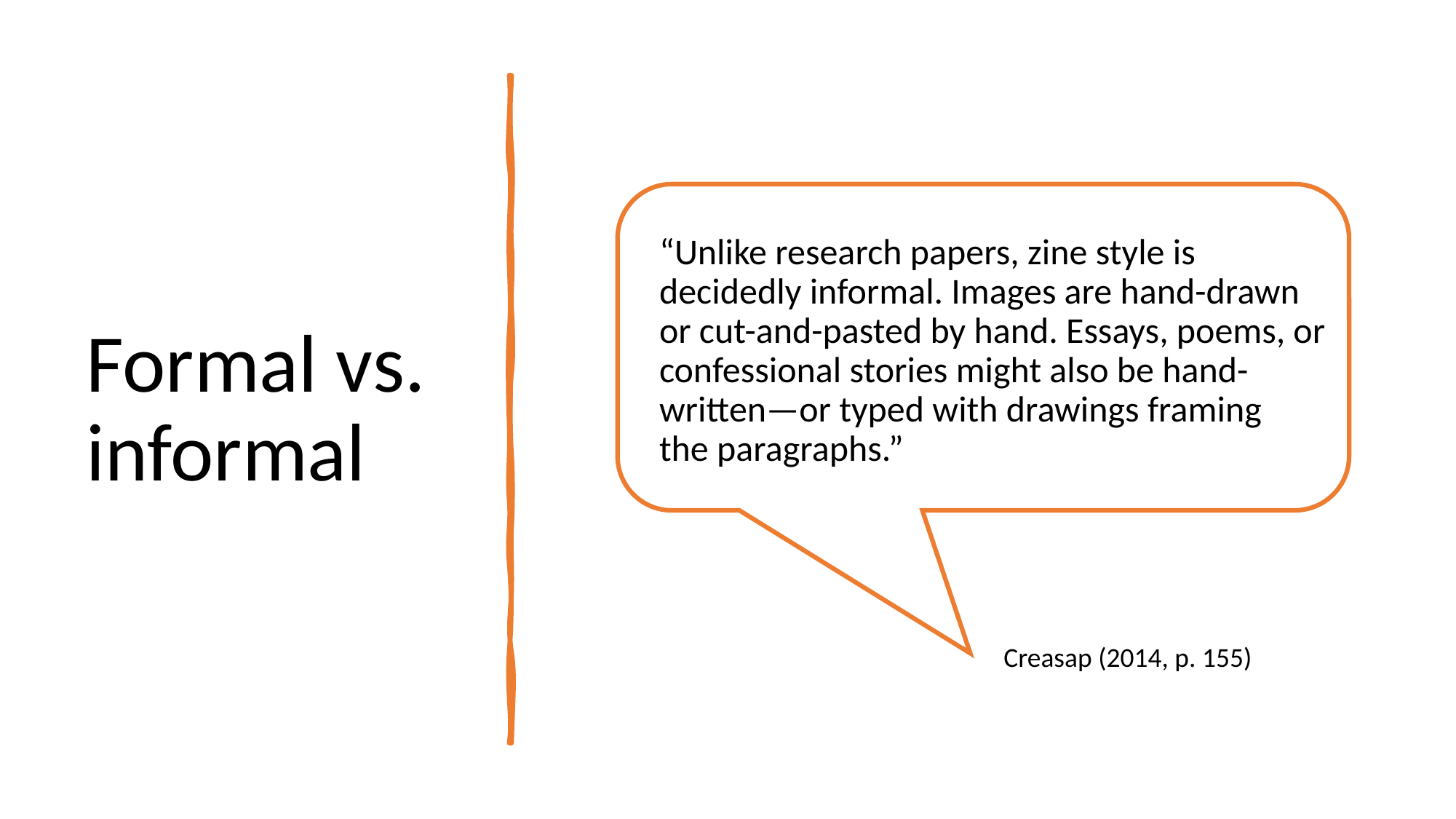

# Formal vs. informal

“Unlike research papers, zine style is decidedly informal. Images are hand-drawn or cut-and-pasted by hand. Essays, poems, or confessional stories might also be hand-
written—or typed with drawings framing
the paragraphs.”
Creasap (2014, p. 155)